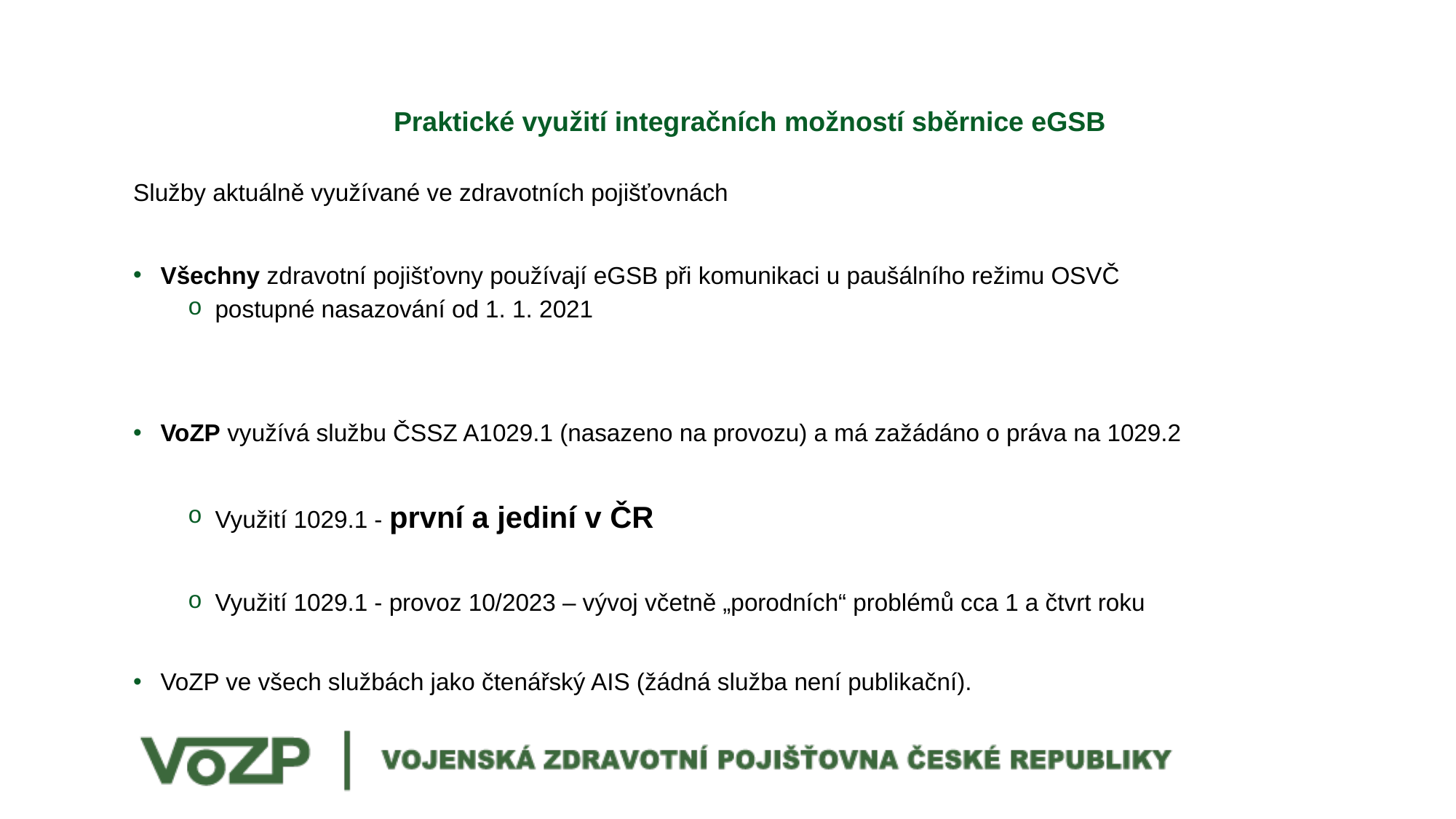

# Praktické využití integračních možností sběrnice eGSB
Služby aktuálně využívané ve zdravotních pojišťovnách

Všechny zdravotní pojišťovny používají eGSB při komunikaci u paušálního režimu OSVČ
postupné nasazování od 1. 1. 2021

VoZP využívá službu ČSSZ A1029.1 (nasazeno na provozu) a má zažádáno o práva na 1029.2

Využití 1029.1 - první a jediní v ČR

Využití 1029.1 - provoz 10/2023 – vývoj včetně „porodních“ problémů cca 1 a čtvrt roku

VoZP ve všech službách jako čtenářský AIS (žádná služba není publikační).